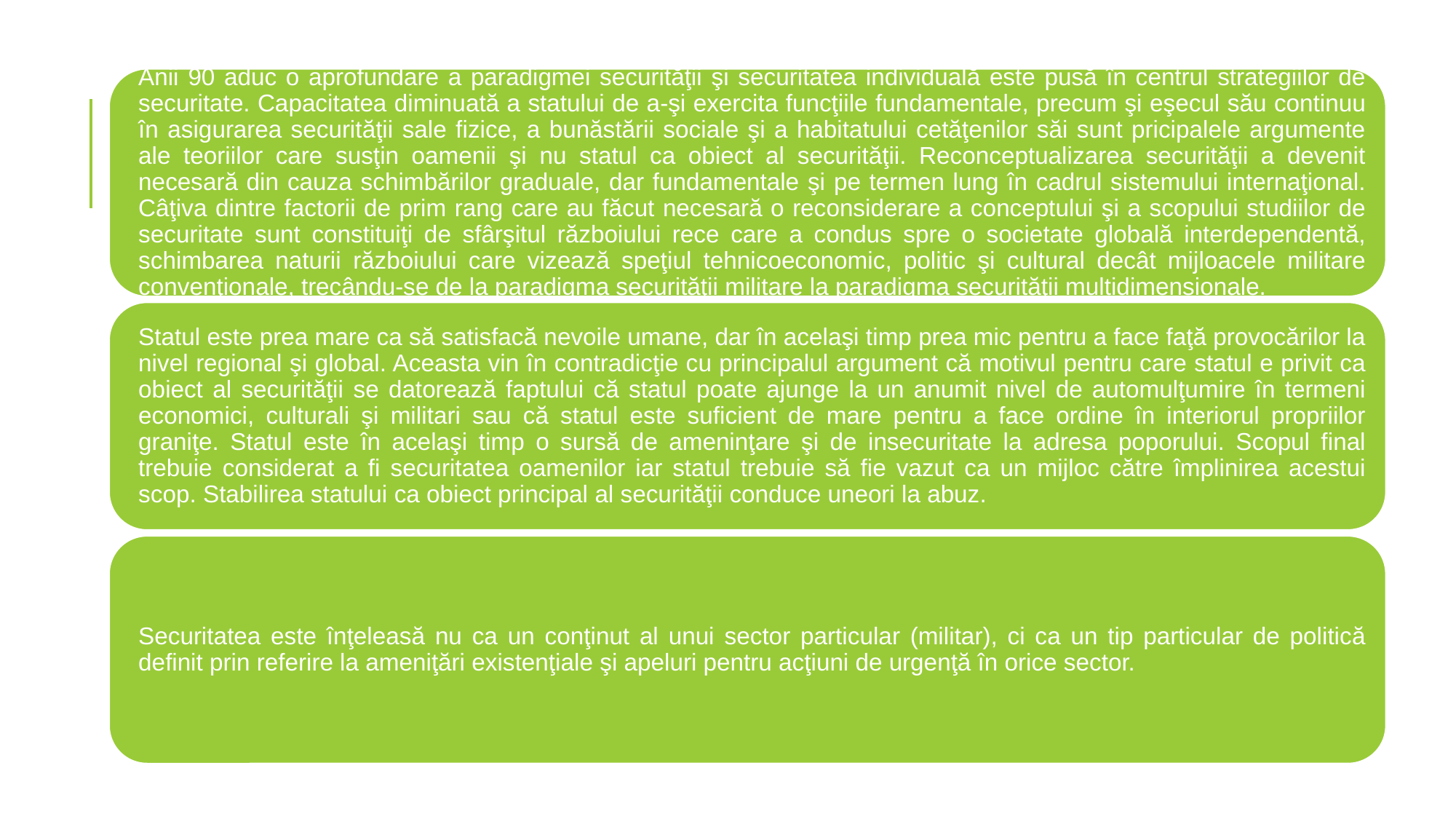

Anii 90 aduc o aprofundare a paradigmei securităţii şi securitatea individuală este pusă în centrul strategiilor de securitate. Capacitatea diminuată a statului de a-şi exercita funcţiile fundamentale, precum şi eşecul său continuu în asigurarea securităţii sale fizice, a bunăstării sociale şi a habitatului cetăţenilor săi sunt pricipalele argumente ale teoriilor care susţin oamenii şi nu statul ca obiect al securităţii. Reconceptualizarea securităţii a devenit necesară din cauza schimbărilor graduale, dar fundamentale şi pe termen lung în cadrul sistemului internaţional. Câţiva dintre factorii de prim rang care au făcut necesară o reconsiderare a conceptului şi a scopului studiilor de securitate sunt constituiţi de sfârşitul războiului rece care a condus spre o societate globală interdependentă, schimbarea naturii războiului care vizează speţiul tehnicoeconomic, politic şi cultural decât mijloacele militare convenţionale, trecându-se de la paradigma securităţii militare la paradigma securităţii multidimensionale.
Statul este prea mare ca să satisfacă nevoile umane, dar în acelaşi timp prea mic pentru a face faţă provocărilor la nivel regional şi global. Aceasta vin în contradicţie cu principalul argument că motivul pentru care statul e privit ca obiect al securităţii se datorează faptului că statul poate ajunge la un anumit nivel de automulţumire în termeni economici, culturali şi militari sau că statul este suficient de mare pentru a face ordine în interiorul propriilor graniţe. Statul este în acelaşi timp o sursă de ameninţare şi de insecuritate la adresa poporului. Scopul final trebuie considerat a fi securitatea oamenilor iar statul trebuie să fie vazut ca un mijloc către împlinirea acestui scop. Stabilirea statului ca obiect principal al securităţii conduce uneori la abuz.
Securitatea este înţeleasă nu ca un conţinut al unui sector particular (militar), ci ca un tip particular de politică definit prin referire la ameniţări existenţiale şi apeluri pentru acţiuni de urgenţă în orice sector.